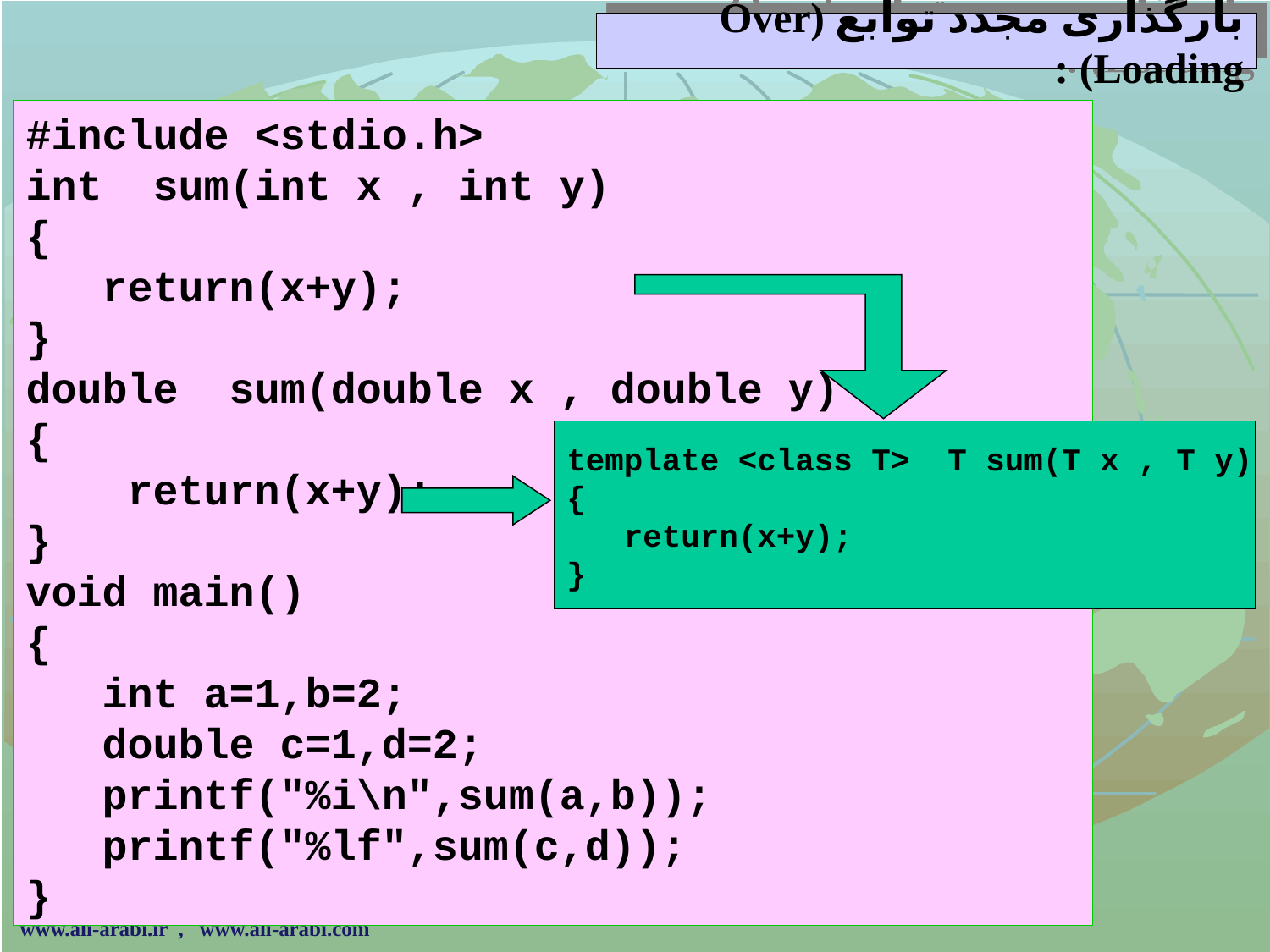

# بارگذاری مجدد توابع (Over Loading) :
#include <stdio.h>
int  sum(int x , int y)
{
   return(x+y);
}
double  sum(double x , double y)
{
    return(x+y);
}
void main()
{
   int a=1,b=2;
   double c=1,d=2;
   printf("%i\n",sum(a,b));
   printf("%lf",sum(c,d));
}

template <class T>  T sum(T x , T y)
{
   return(x+y);
}